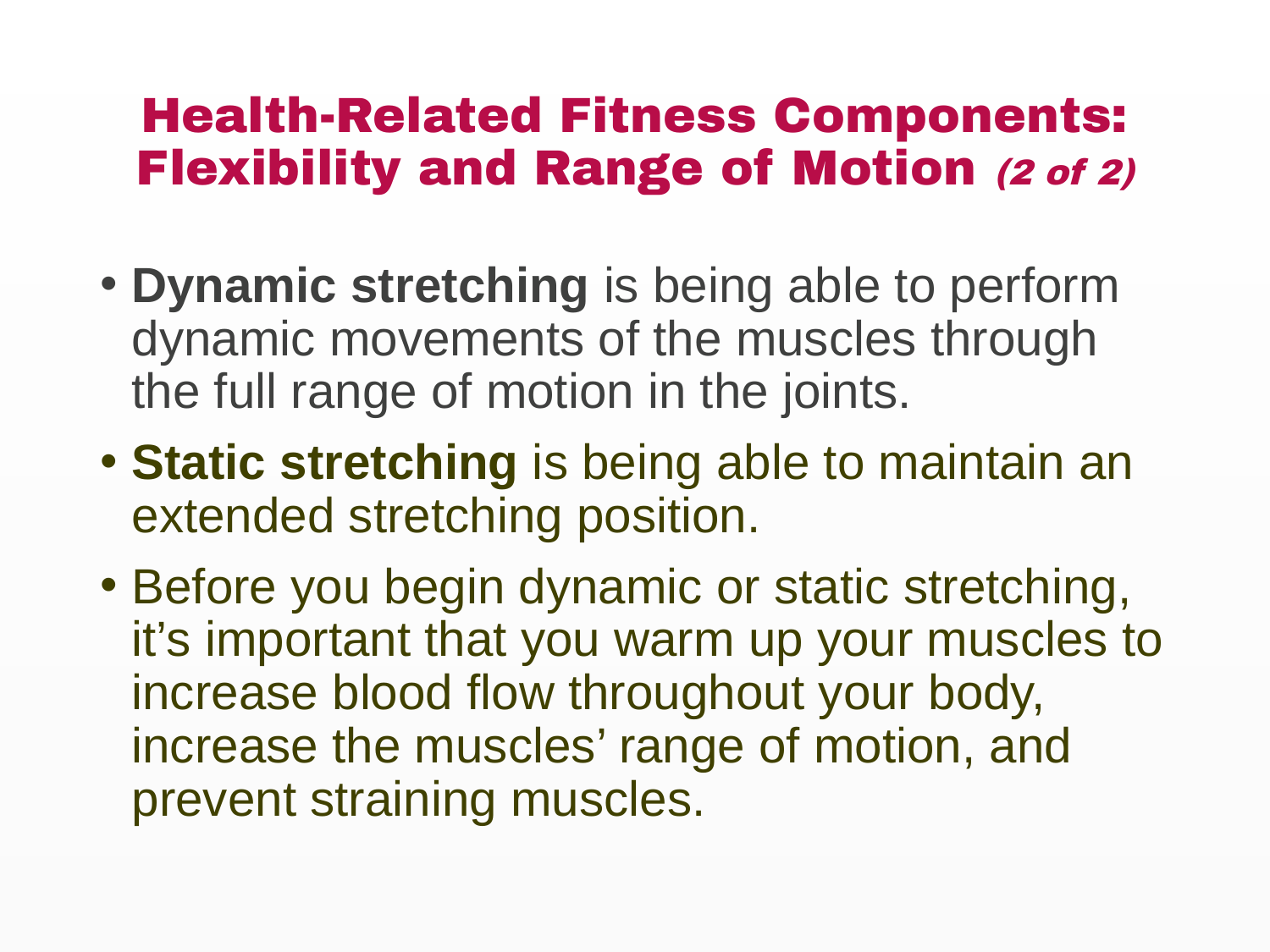

# Health-Related Fitness Components: Flexibility and Range of Motion (2 of 2)
Dynamic stretching is being able to perform dynamic movements of the muscles through the full range of motion in the joints.
Static stretching is being able to maintain an extended stretching position.
Before you begin dynamic or static stretching, it’s important that you warm up your muscles to increase blood flow throughout your body, increase the muscles’ range of motion, and prevent straining muscles.